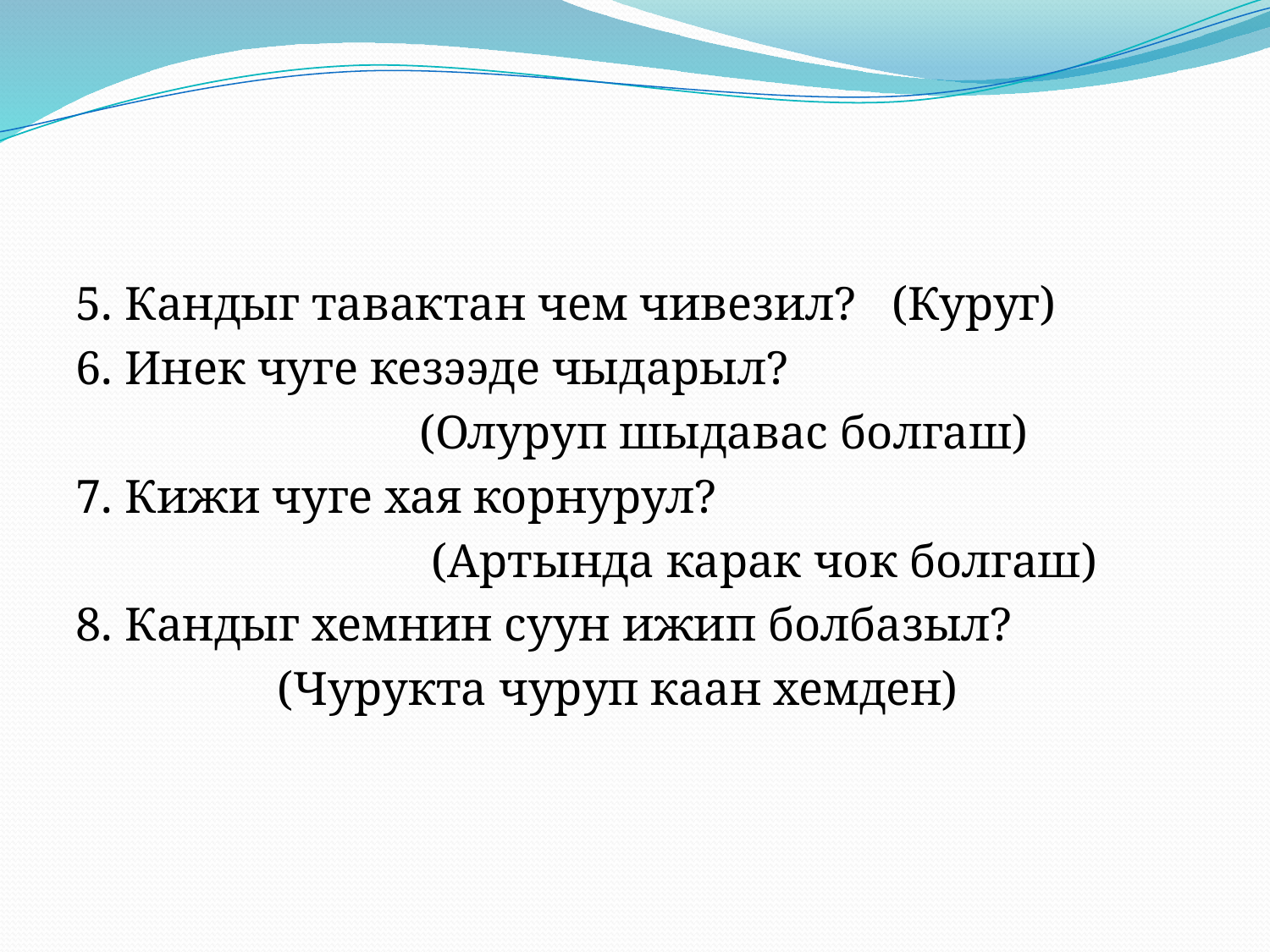

#
5. Кандыг тавактан чем чивезил?   (Куруг)
6. Инек чуге кезээде чыдарыл?
                             (Олуруп шыдавас болгаш)
7. Кижи чуге хая корнурул?
                              (Артында карак чок болгаш)
8. Кандыг хемнин суун ижип болбазыл?
                 (Чурукта чуруп каан хемден)